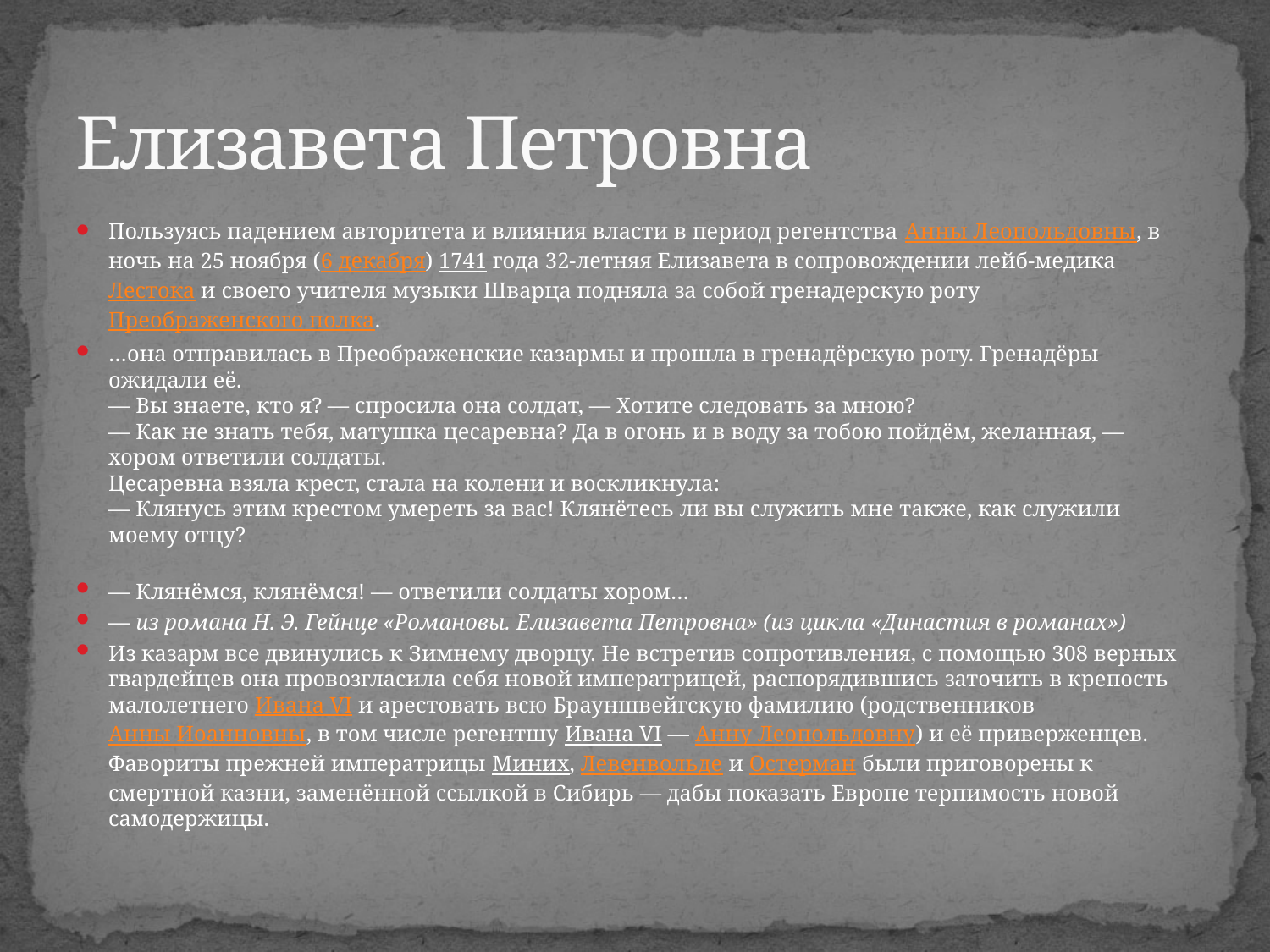

# Елизавета Петровна
Пользуясь падением авторитета и влияния власти в период регентства Анны Леопольдовны, в ночь на 25 ноября (6 декабря) 1741 года 32-летняя Елизавета в сопровождении лейб-медика Лестока и своего учителя музыки Шварца подняла за собой гренадерскую роту Преображенского полка.
…она отправилась в Преображенские казармы и прошла в гренадёрскую роту. Гренадёры ожидали её.
— Вы знаете, кто я? — спросила она солдат, — Хотите следовать за мною?
— Как не знать тебя, матушка цесаревна? Да в огонь и в воду за тобою пойдём, желанная, — хором ответили солдаты.
Цесаревна взяла крест, стала на колени и воскликнула:
— Клянусь этим крестом умереть за вас! Клянётесь ли вы служить мне также, как служили моему отцу?
— Клянёмся, клянёмся! — ответили солдаты хором…
— из романа Н. Э. Гейнце «Романовы. Елизавета Петровна» (из цикла «Династия в романах»)
Из казарм все двинулись к Зимнему дворцу. Не встретив сопротивления, с помощью 308 верных гвардейцев она провозгласила себя новой императрицей, распорядившись заточить в крепость малолетнего Ивана VI и арестовать всю Брауншвейгскую фамилию (родственников Анны Иоанновны, в том числе регентшу Ивана VI — Анну Леопольдовну) и её приверженцев. Фавориты прежней императрицы Миних, Левенвольде и Остерман были приговорены к смертной казни, заменённой ссылкой в Сибирь — дабы показать Европе терпимость новой самодержицы.